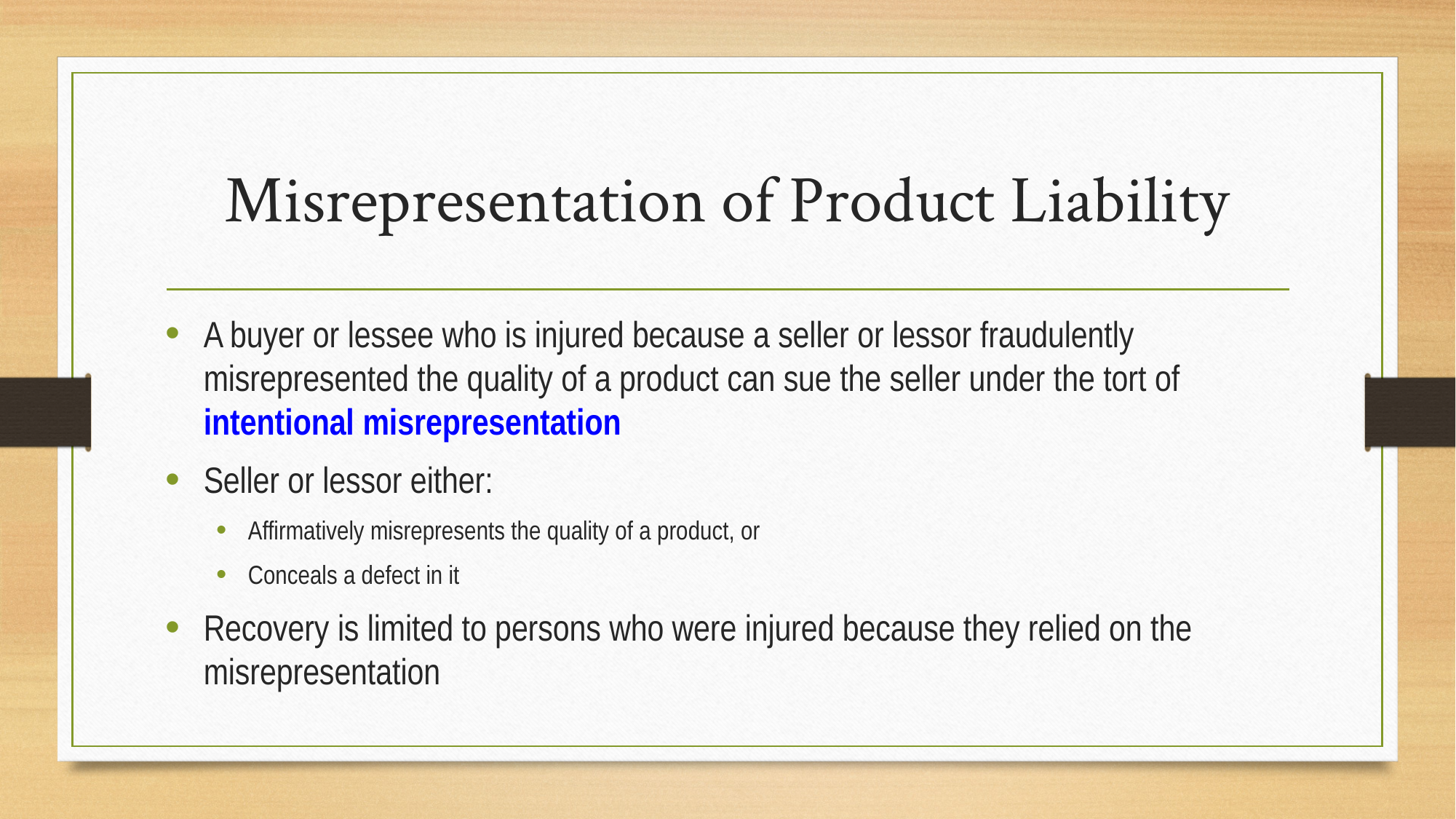

# Misrepresentation of Product Liability
A buyer or lessee who is injured because a seller or lessor fraudulently misrepresented the quality of a product can sue the seller under the tort of intentional misrepresentation
Seller or lessor either:
Affirmatively misrepresents the quality of a product, or
Conceals a defect in it
Recovery is limited to persons who were injured because they relied on the misrepresentation